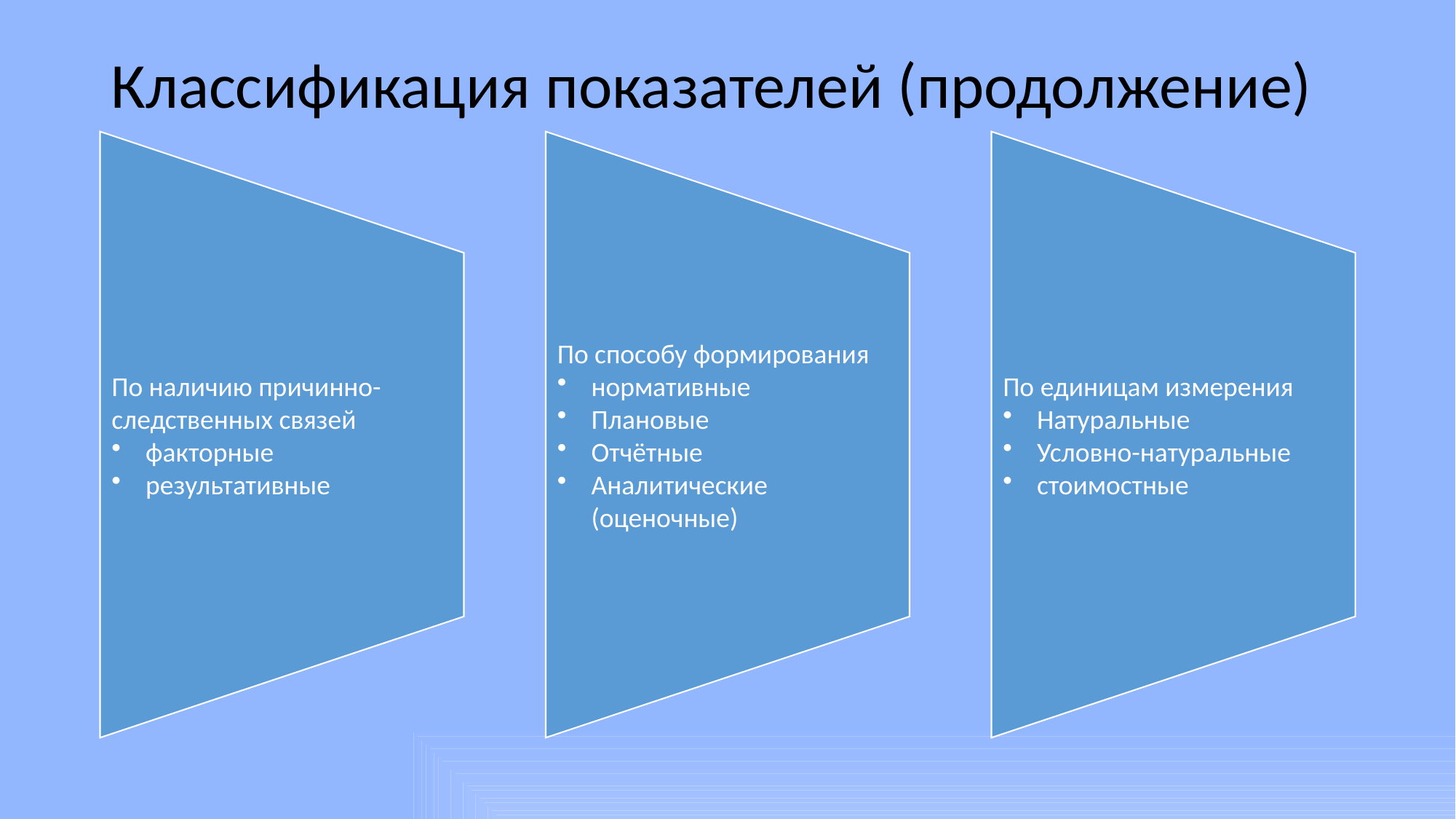

# Классификация показателей (продолжение)
По наличию причинно-следственных связей
факторные
результативные
По способу формирования
нормативные
Плановые
Отчётные
Аналитические (оценочные)
По единицам измерения
Натуральные
Условно-натуральные
стоимостные